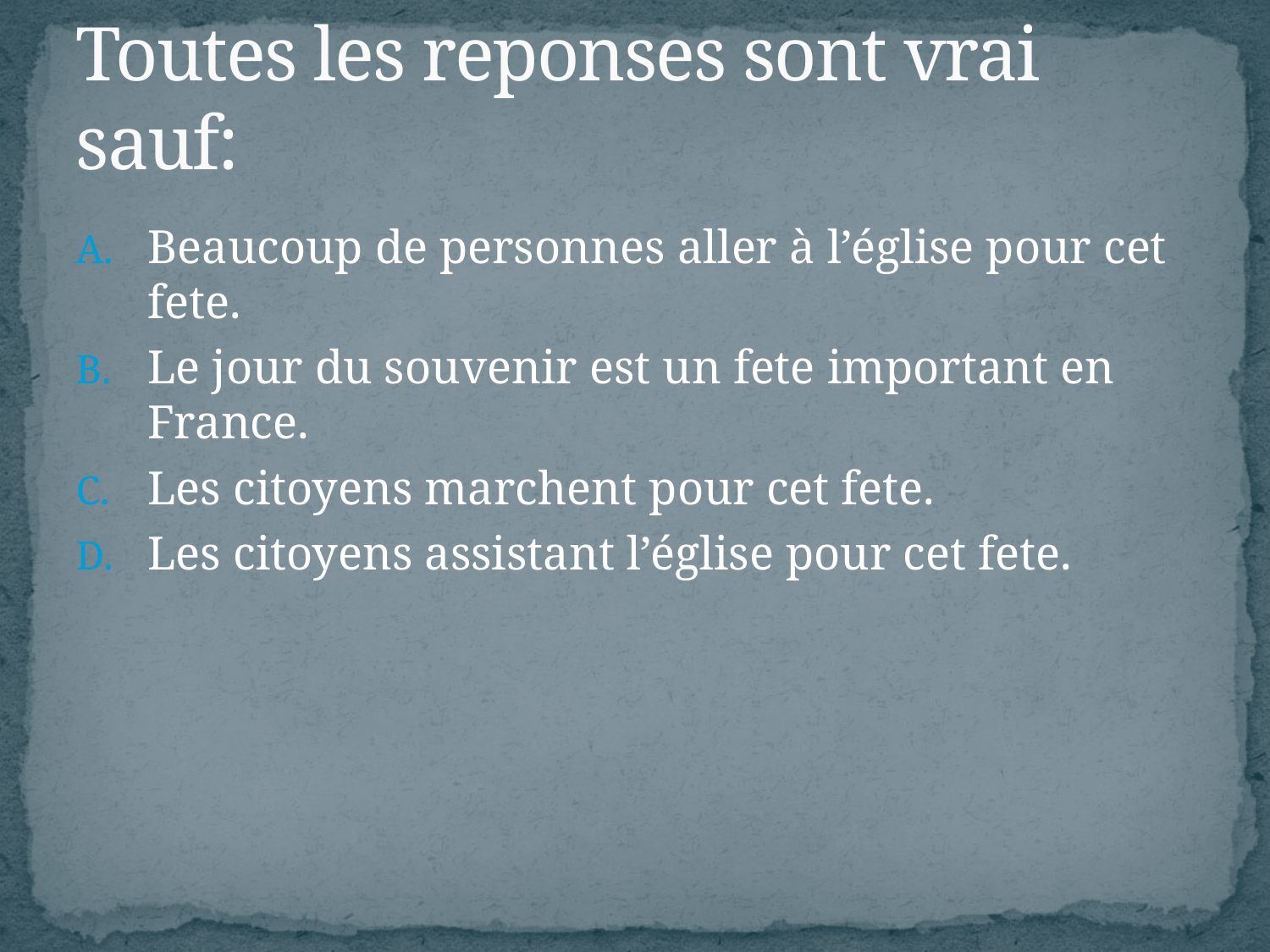

# Toutes les reponses sont vrai sauf:
Beaucoup de personnes aller à l’église pour cet fete.
Le jour du souvenir est un fete important en France.
Les citoyens marchent pour cet fete.
Les citoyens assistant l’église pour cet fete.